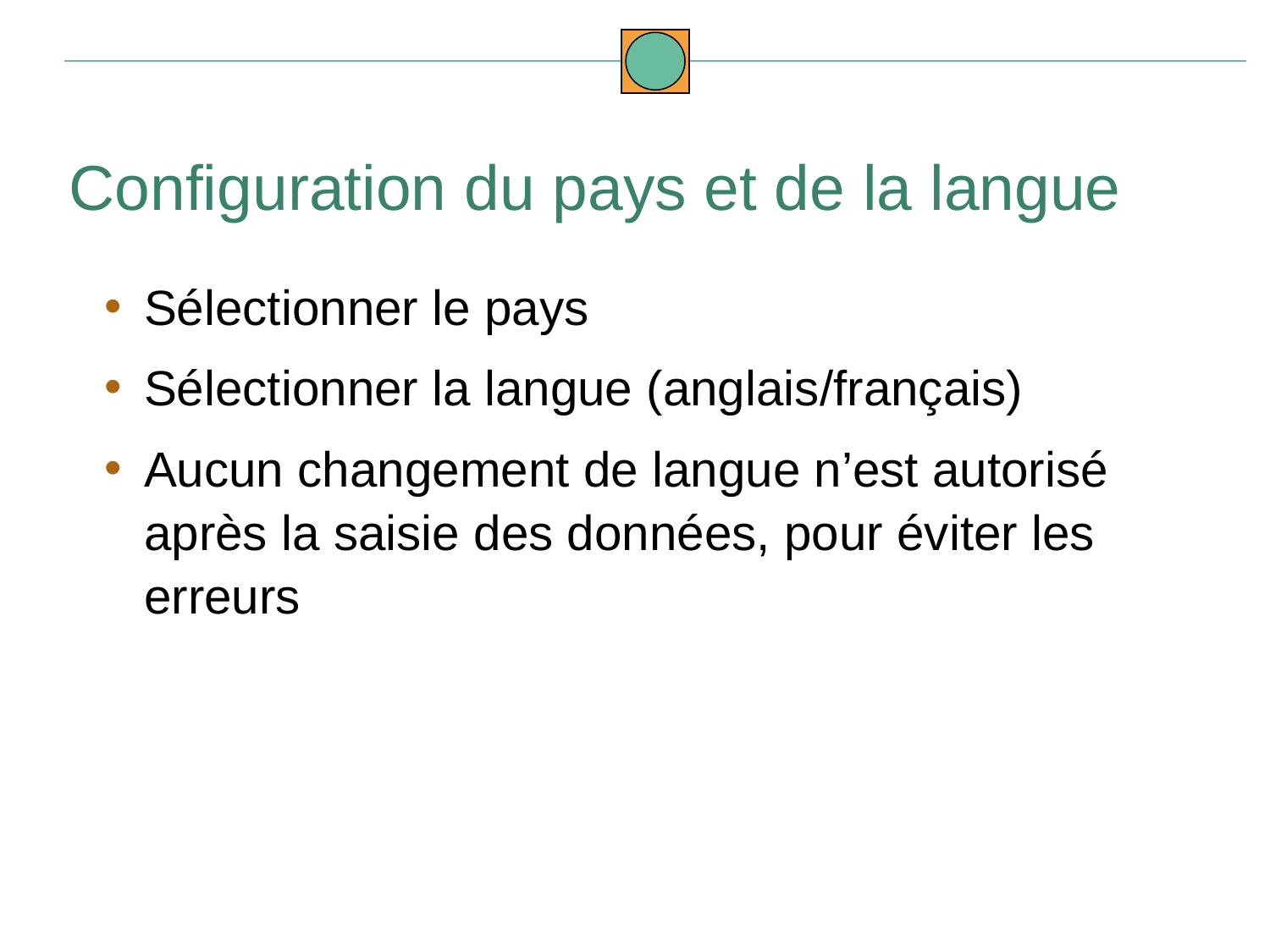

Configuration du pays et de la langue
Sélectionner le pays
Sélectionner la langue (anglais/français)
Aucun changement de langue n’est autorisé après la saisie des données, pour éviter les erreurs